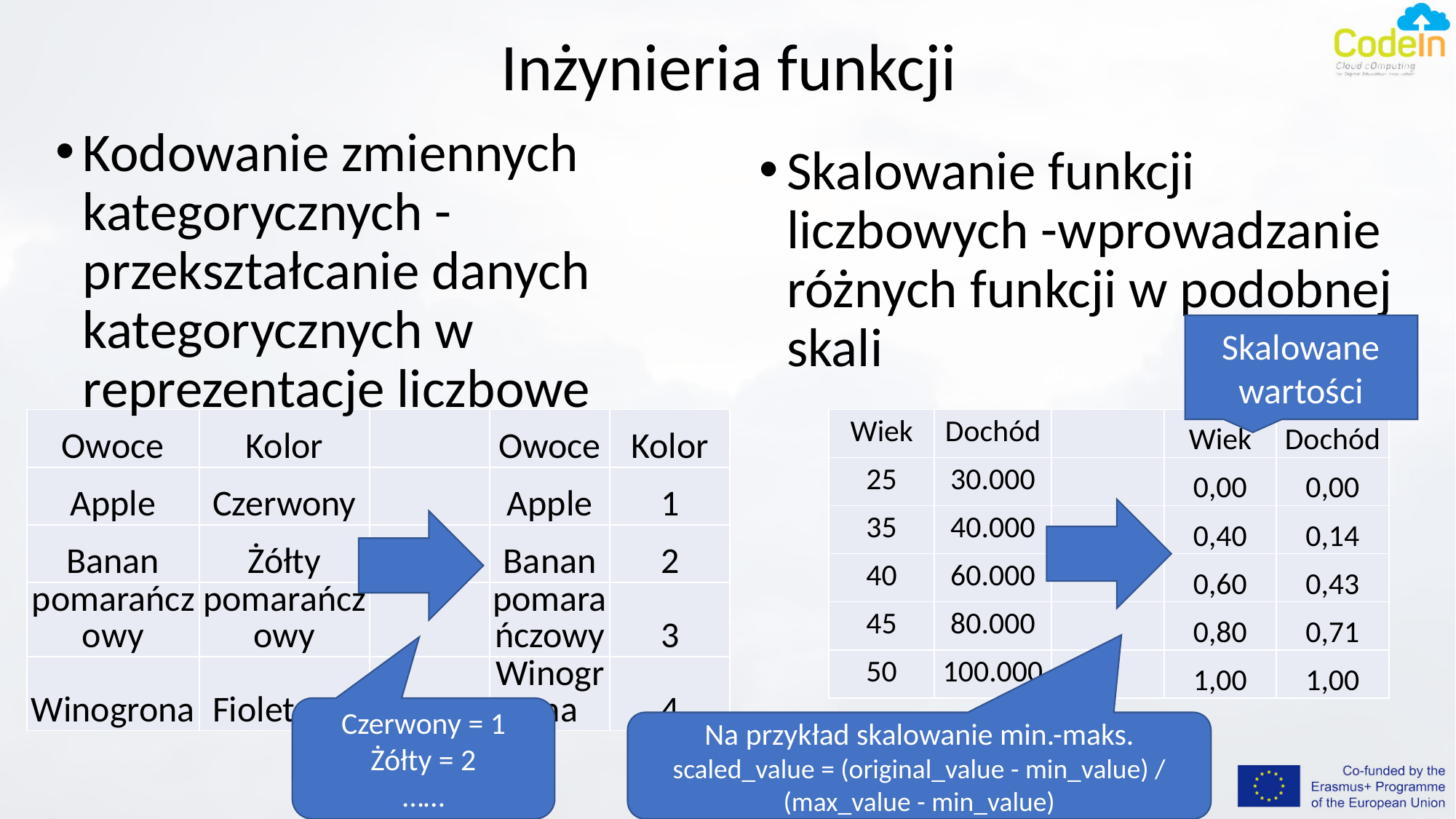

# Inżynieria funkcji
Kodowanie zmiennych kategorycznych - przekształcanie danych kategorycznych w reprezentacje liczbowe
Skalowanie funkcji liczbowych -wprowadzanie różnych funkcji w podobnej skali
Skalowane wartości
| Wiek | Dochód |  | Wiek | Dochód |
| --- | --- | --- | --- | --- |
| 25 | 30.000 |  | 0,00 | 0,00 |
| 35 | 40.000 |  | 0,40 | 0,14 |
| 40 | 60.000 |  | 0,60 | 0,43 |
| 45 | 80.000 |  | 0,80 | 0,71 |
| 50 | 100.000 |  | 1,00 | 1,00 |
| Owoce | Kolor |  | Owoce | Kolor |
| --- | --- | --- | --- | --- |
| Apple | Czerwony |  | Apple | 1 |
| Banan | Żółty |  | Banan | 2 |
| pomarańczowy | pomarańczowy |  | pomarańczowy | 3 |
| Winogrona | Fioletowy |  | Winogrona | 4 |

Czerwony = 1
Żółty = 2
……
Na przykład skalowanie min.-maks.
scaled_value = (original_value - min_value) / (max_value - min_value)